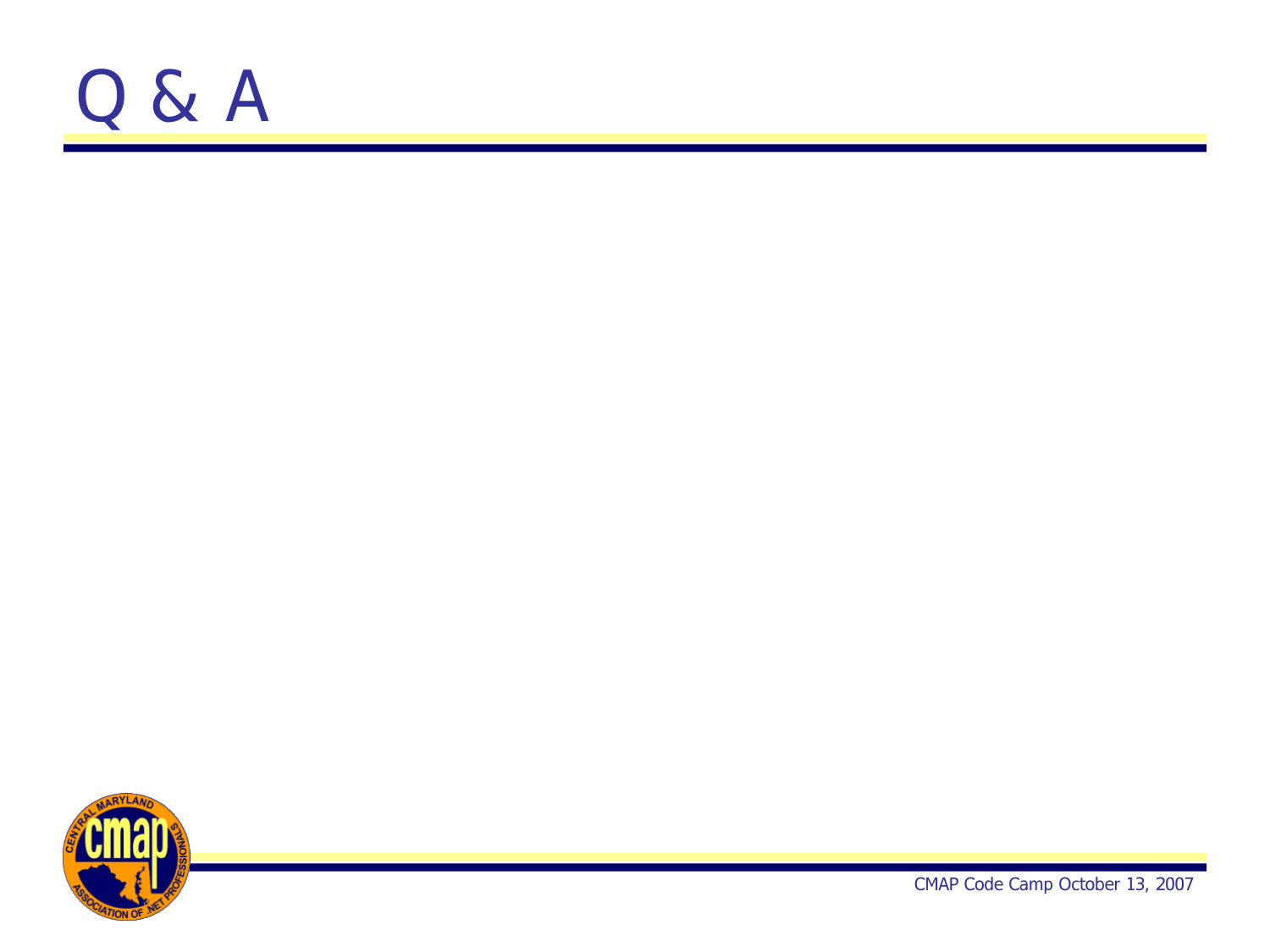

# Q & A

CMAP Code Camp October 13, 2007